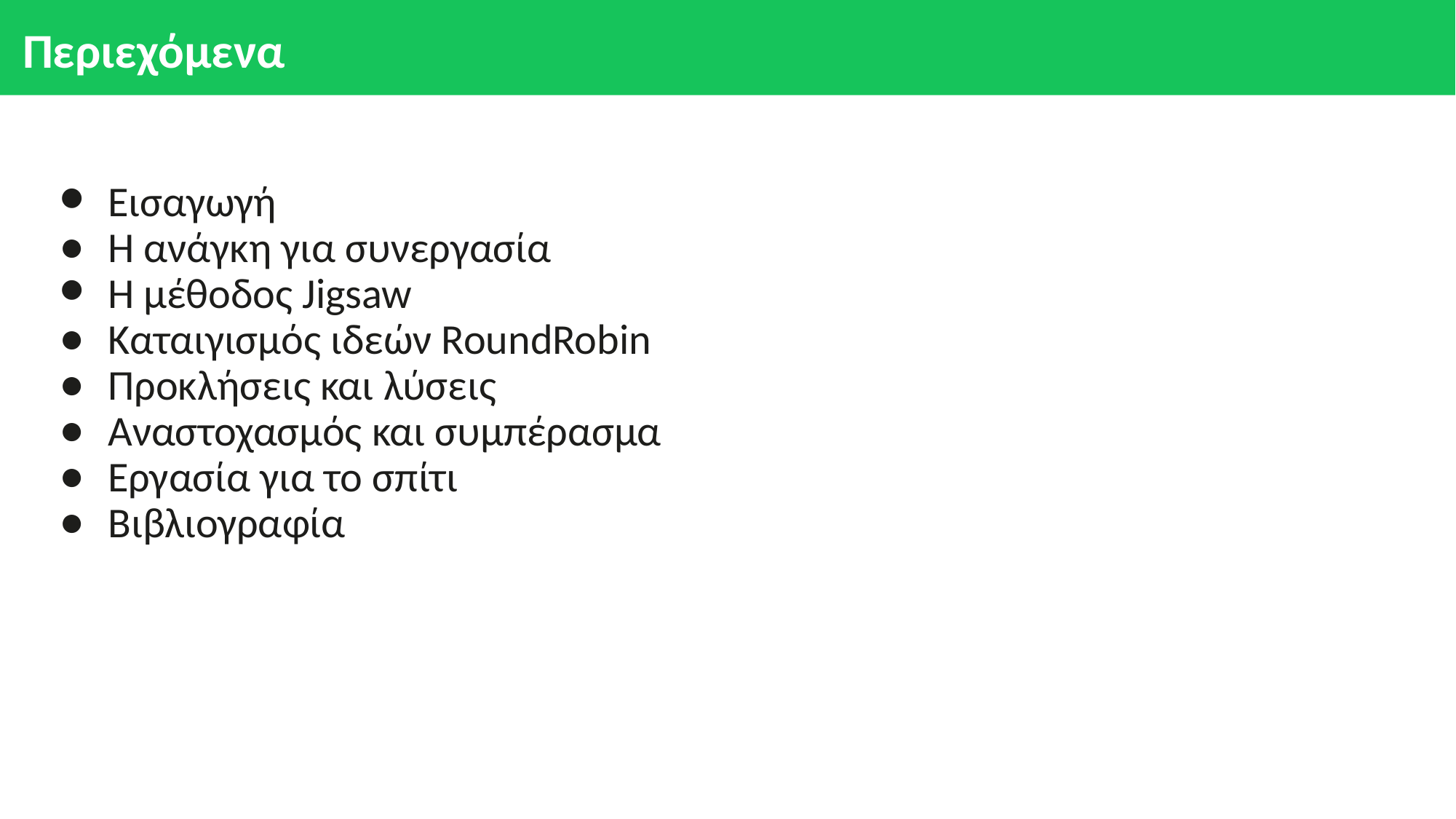

# Περιεχόμενα
Εισαγωγή
Η ανάγκη για συνεργασία
Η μέθοδος Jigsaw
Καταιγισμός ιδεών RoundRobin
Προκλήσεις και λύσεις
Αναστοχασμός και συμπέρασμα
Εργασία για το σπίτι
Βιβλιογραφία